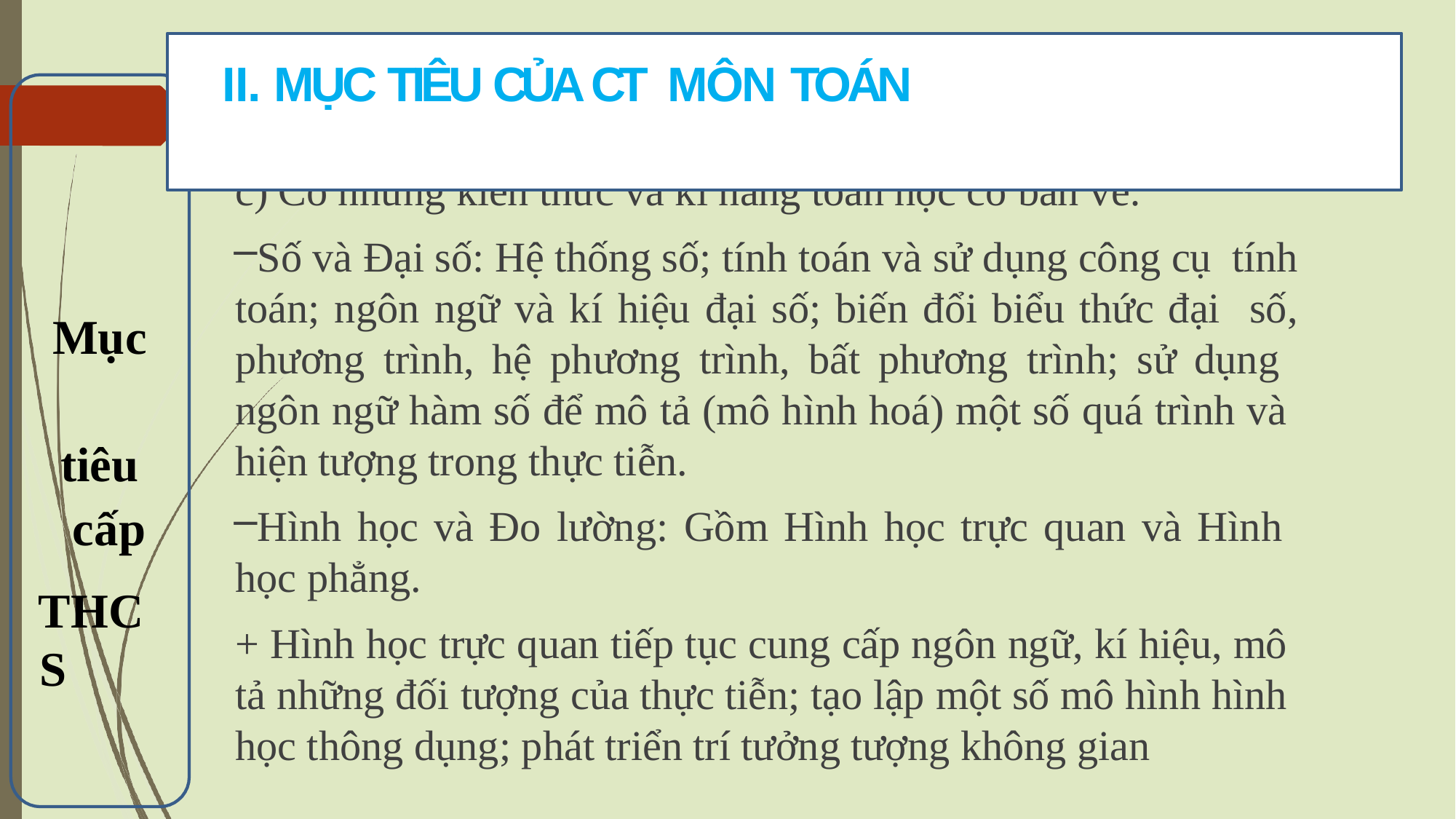

# II. MỤC TIÊU CỦA CT  MÔN TOÁN

c) Có những kiến thức và kĩ năng toán học cơ bản về:
Số và Đại số: Hệ thống số; tính toán và sử dụng công cụ  tính toán; ngôn ngữ và kí hiệu đại số; biến đổi biểu thức đại  số, phương trình, hệ phương trình, bất phương trình; sử dụng  ngôn ngữ hàm số để mô tả (mô hình hoá) một số quá trình và  hiện tượng trong thực tiễn.
Hình học và Đo lường: Gồm Hình học trực quan và Hình  học phẳng.
+ Hình học trực quan tiếp tục cung cấp ngôn ngữ, kí hiệu, mô  tả những đối tượng của thực tiễn; tạo lập một số mô hình hình  học thông dụng; phát triển trí tưởng tượng không gian
Mục  tiêu  cấp
THCS